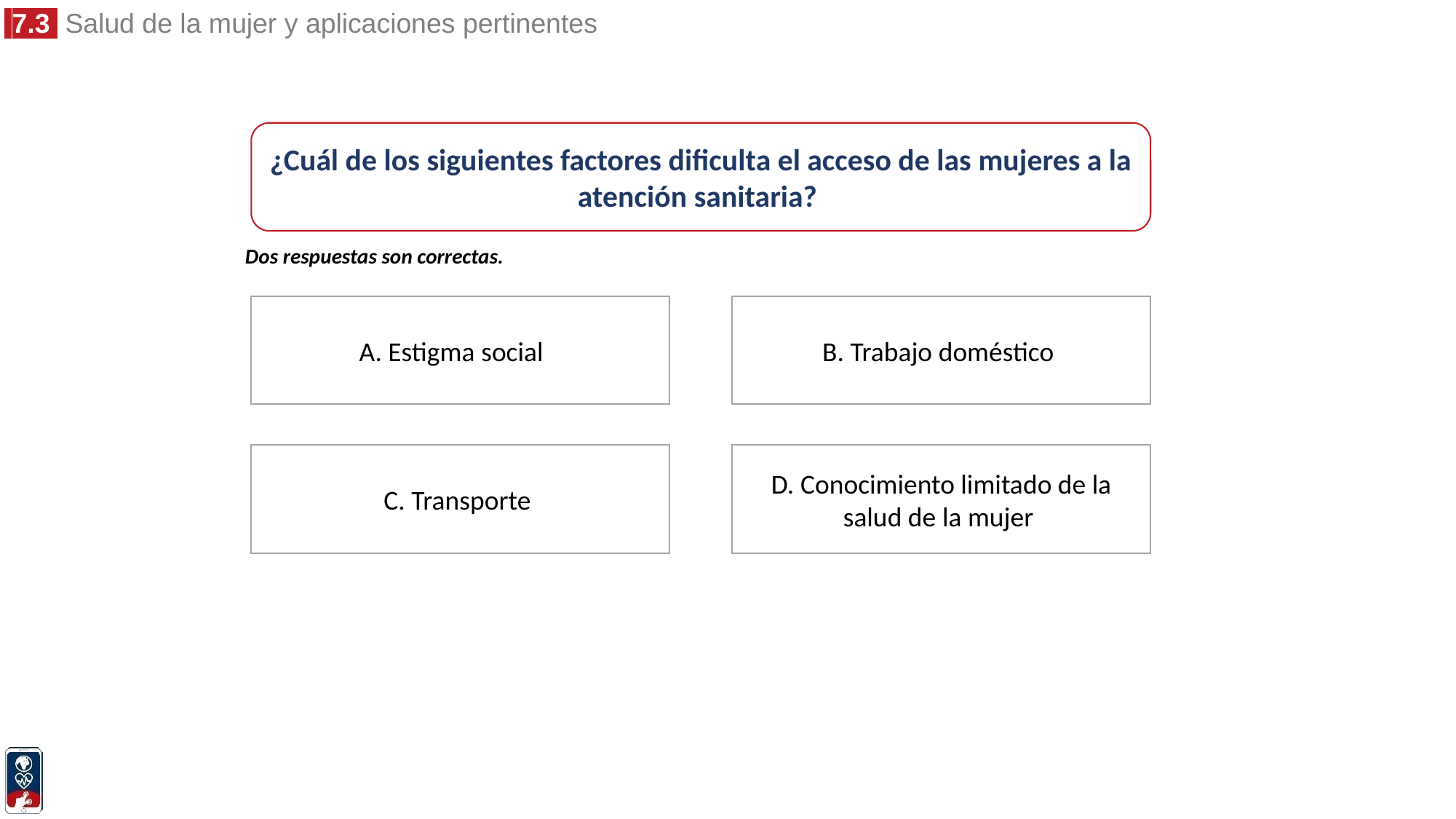

¿Cuál de los siguientes factores dificulta el acceso de las mujeres a la atención sanitaria?
Dos respuestas son correctas.
B. Trabajo doméstico
A. Estigma social
D. Conocimiento limitado de la salud de la mujer
C. Transporte